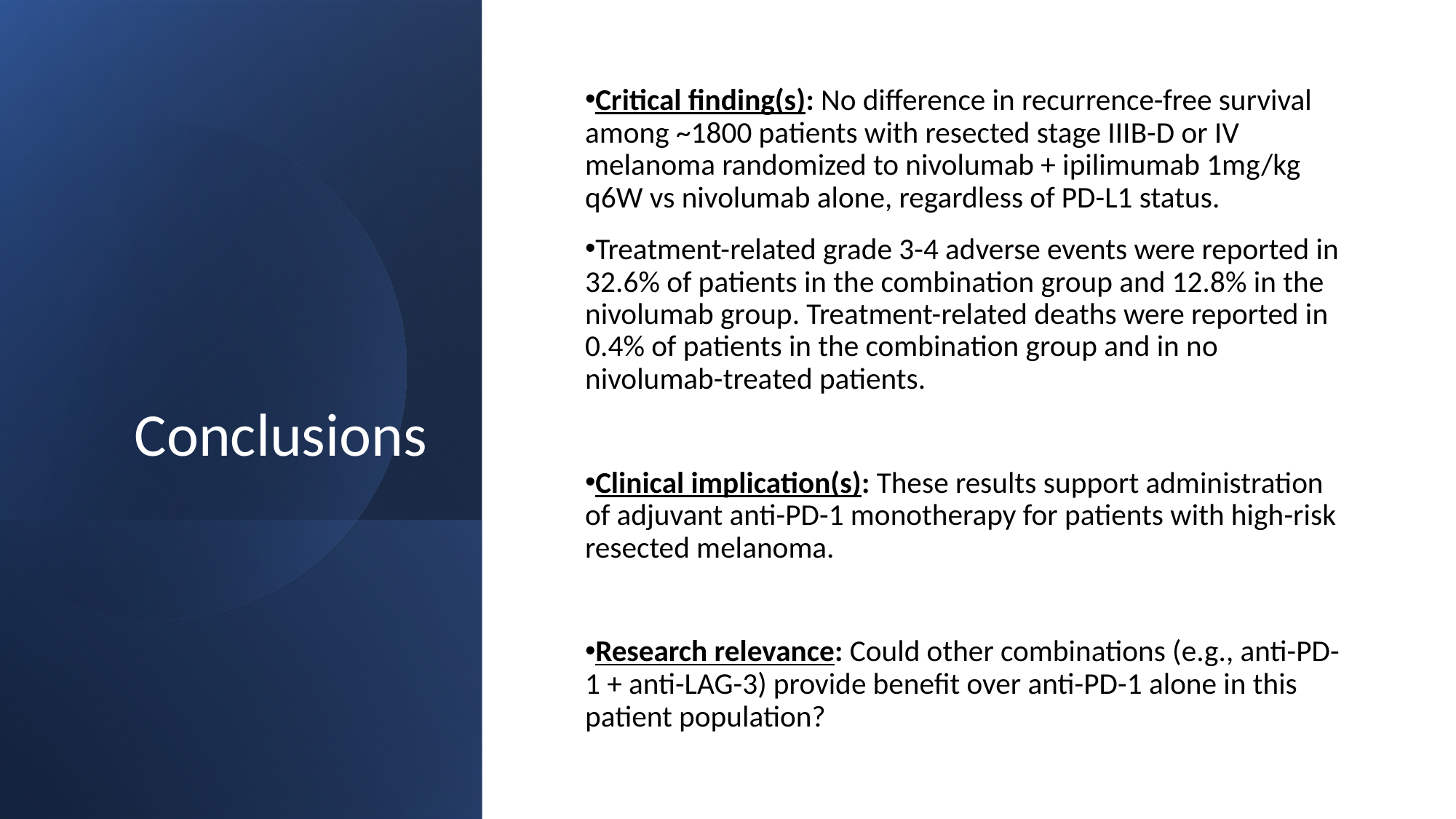

# Conclusions
Critical finding(s): No difference in recurrence-free survival among ~1800 patients with resected stage IIIB-D or IV melanoma randomized to nivolumab + ipilimumab 1mg/kg q6W vs nivolumab alone, regardless of PD-L1 status.
Treatment-related grade 3-4 adverse events were reported in 32.6% of patients in the combination group and 12.8% in the nivolumab group. Treatment-related deaths were reported in 0.4% of patients in the combination group and in no nivolumab-treated patients.

Clinical implication(s): These results support administration of adjuvant anti-PD-1 monotherapy for patients with high-risk resected melanoma.

Research relevance: Could other combinations (e.g., anti-PD-1 + anti-LAG-3) provide benefit over anti-PD-1 alone in this patient population?